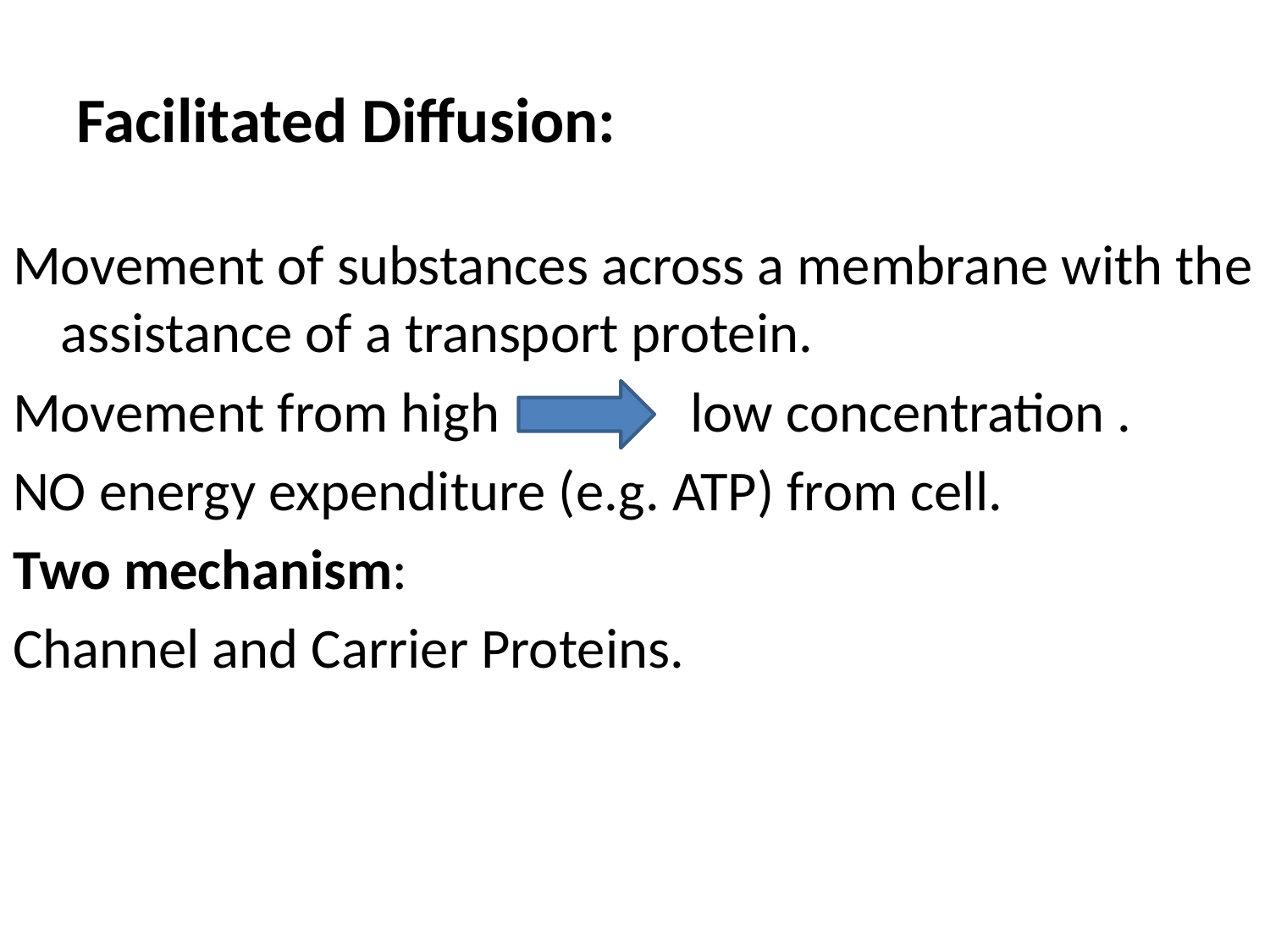

# Facilitated Diffusion:
Movement of substances across a membrane with the assistance of a transport protein.
Movement from high               low concentration .
NO energy expenditure (e.g. ATP) from cell.
Two mechanism:
Channel and Carrier Proteins.